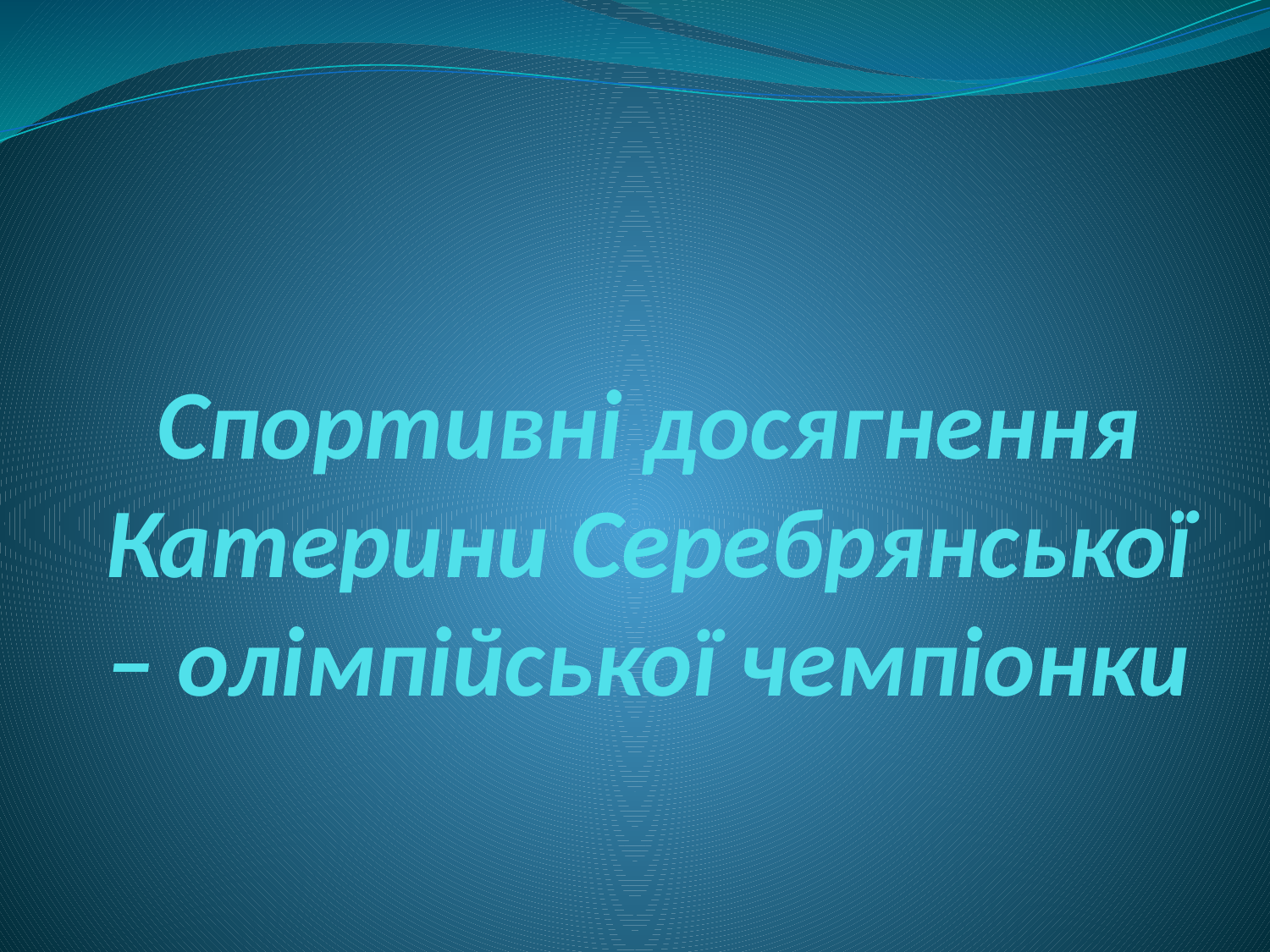

# Спортивні досягнення Катерини Серебрянської – олімпійської чемпіонки